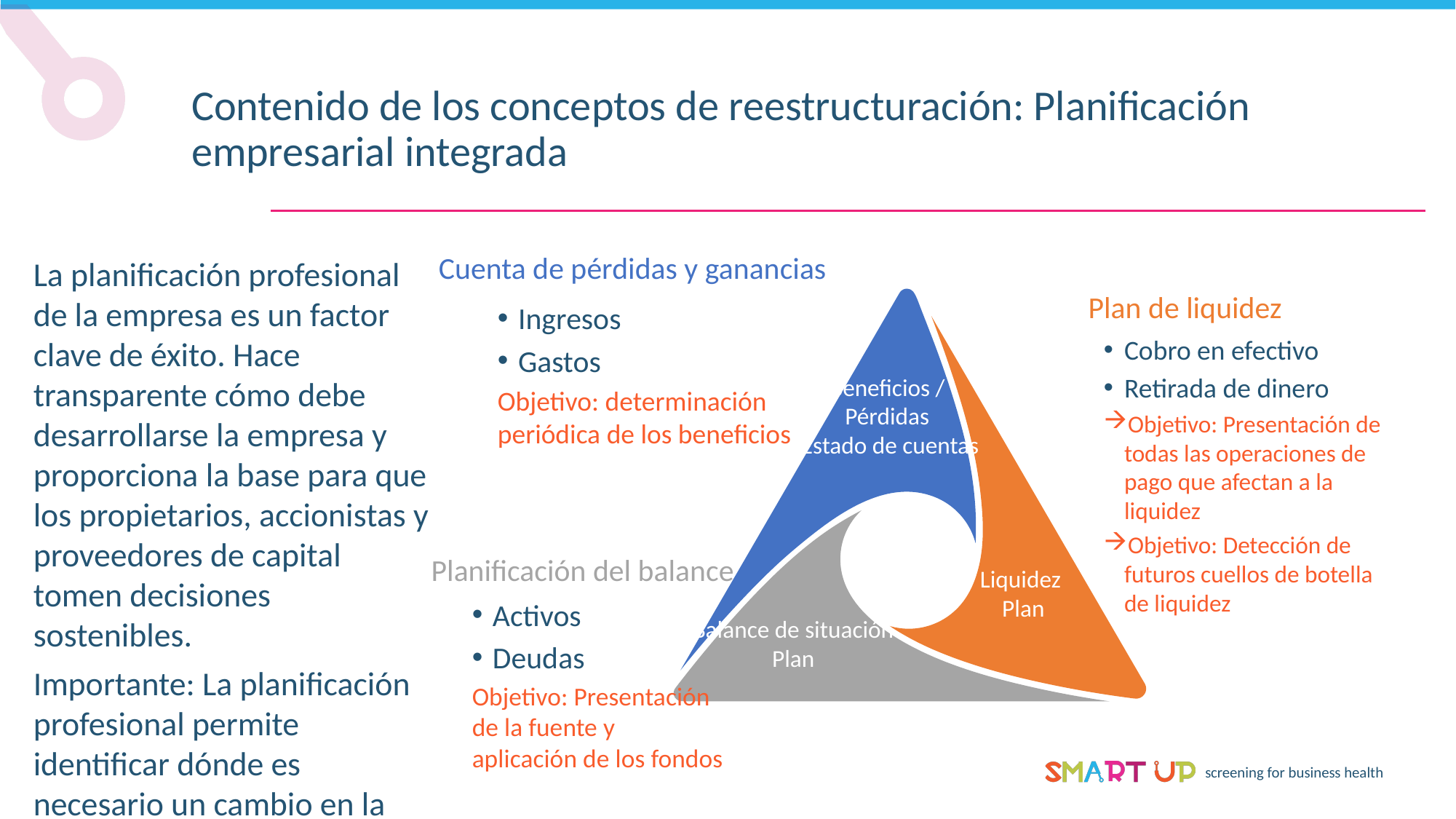

Contenido de los conceptos de reestructuración: Planificación empresarial integrada
Cuenta de pérdidas y ganancias
La planificación profesional de la empresa es un factor clave de éxito. Hace transparente cómo debe desarrollarse la empresa y proporciona la base para que los propietarios, accionistas y proveedores de capital tomen decisiones sostenibles.
Importante: La planificación profesional permite identificar dónde es necesario un cambio en la empresa.

Plan de liquidez

Beneficios /
Pérdidas
Estado de cuentas

Liquidez
Plan
Balance de situación
Plan
Ingresos
Gastos
Objetivo: determinación periódica de los beneficios
Cobro en efectivo
Retirada de dinero
Objetivo: Presentación de todas las operaciones de pago que afectan a la liquidez
Objetivo: Detección de futuros cuellos de botella de liquidez
Planificación del balance
Activos
Deudas
Objetivo: Presentación
de la fuente y
aplicación de los fondos